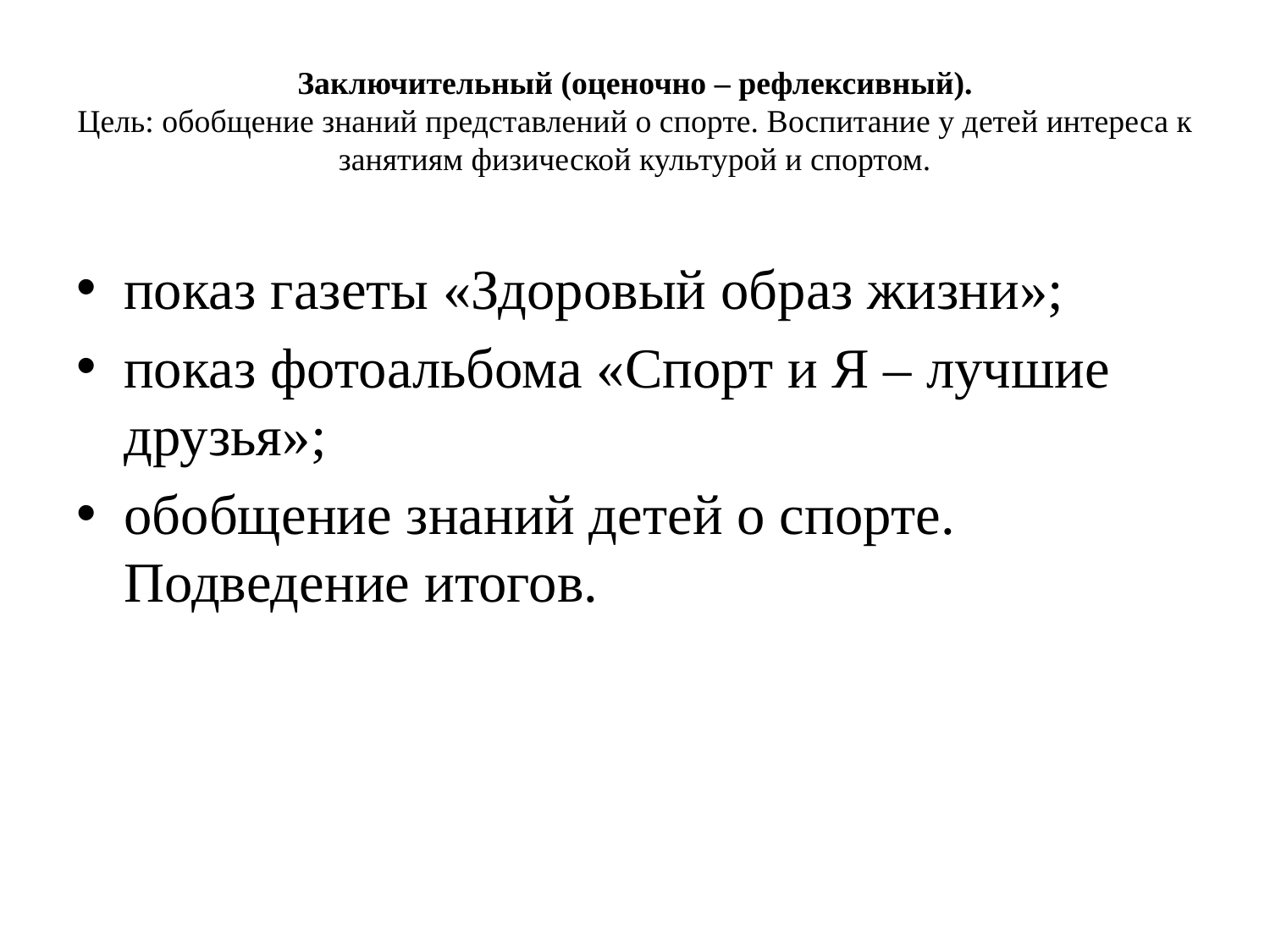

# Заключительный (оценочно – рефлексивный). Цель: обобщение знаний представлений о спорте. Воспитание у детей интереса к занятиям физической культурой и спортом.
показ газеты «Здоровый образ жизни»;
показ фотоальбома «Спорт и Я – лучшие друзья»;
обобщение знаний детей о спорте. Подведение итогов.